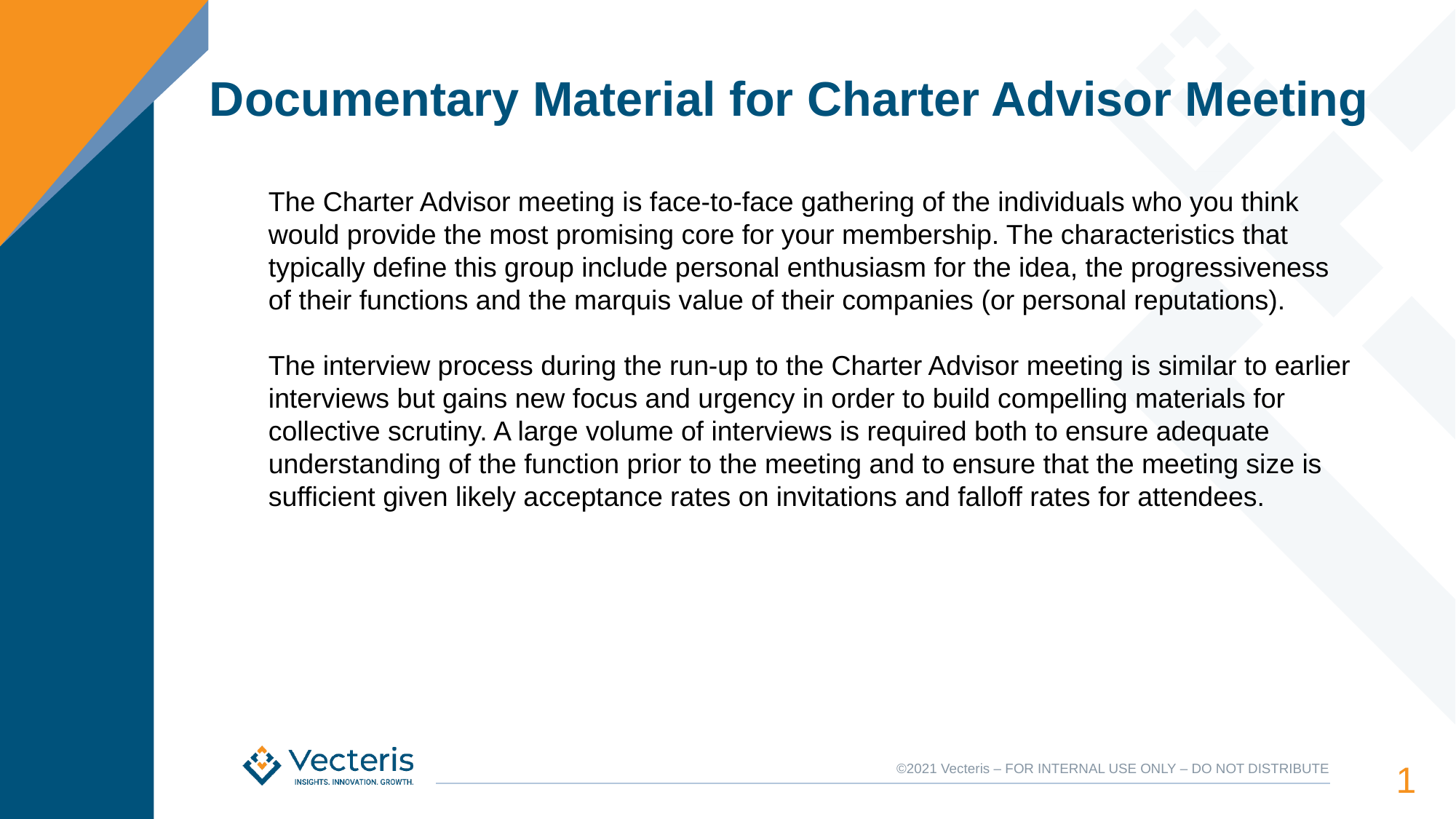

# Documentary Material for Charter Advisor Meeting
The Charter Advisor meeting is face-to-face gathering of the individuals who you think would provide the most promising core for your membership. The characteristics that typically define this group include personal enthusiasm for the idea, the progressiveness of their functions and the marquis value of their companies (or personal reputations).

The interview process during the run-up to the Charter Advisor meeting is similar to earlier interviews but gains new focus and urgency in order to build compelling materials for collective scrutiny. A large volume of interviews is required both to ensure adequate understanding of the function prior to the meeting and to ensure that the meeting size is sufficient given likely acceptance rates on invitations and falloff rates for attendees.
1
©2021 Vecteris – FOR INTERNAL USE ONLY – DO NOT DISTRIBUTE